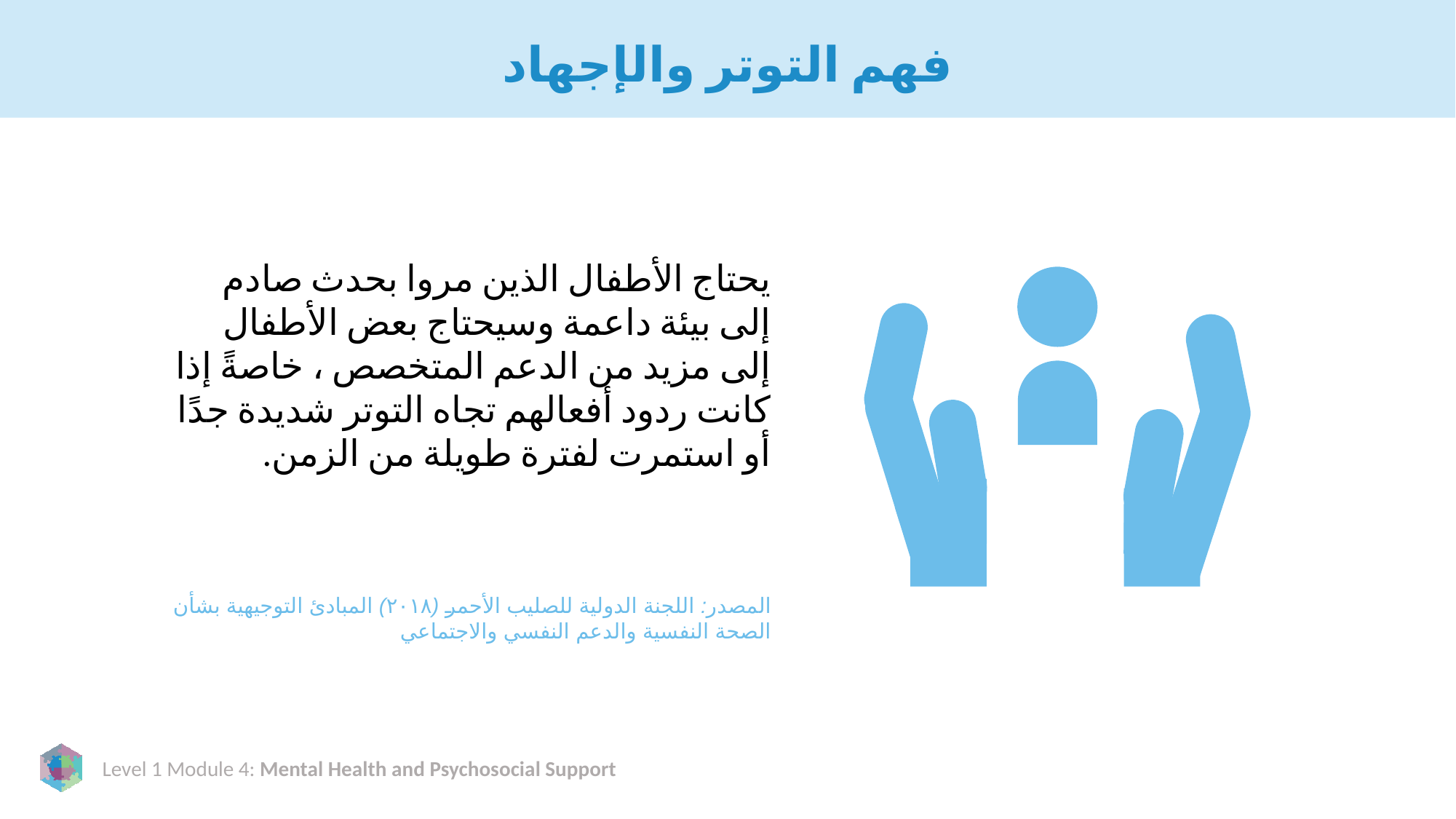

# فهم التوتر والإجهاد
يحتاج الأطفال الذين مروا بحدث صادم إلى بيئة داعمة وسيحتاج بعض الأطفال إلى مزيد من الدعم المتخصص ، خاصةً إذا كانت ردود أفعالهم تجاه التوتر شديدة جدًا أو استمرت لفترة طويلة من الزمن.

المصدر: اللجنة الدولية للصليب الأحمر (٢٠١٨) المبادئ التوجيهية بشأن الصحة النفسية والدعم النفسي والاجتماعي